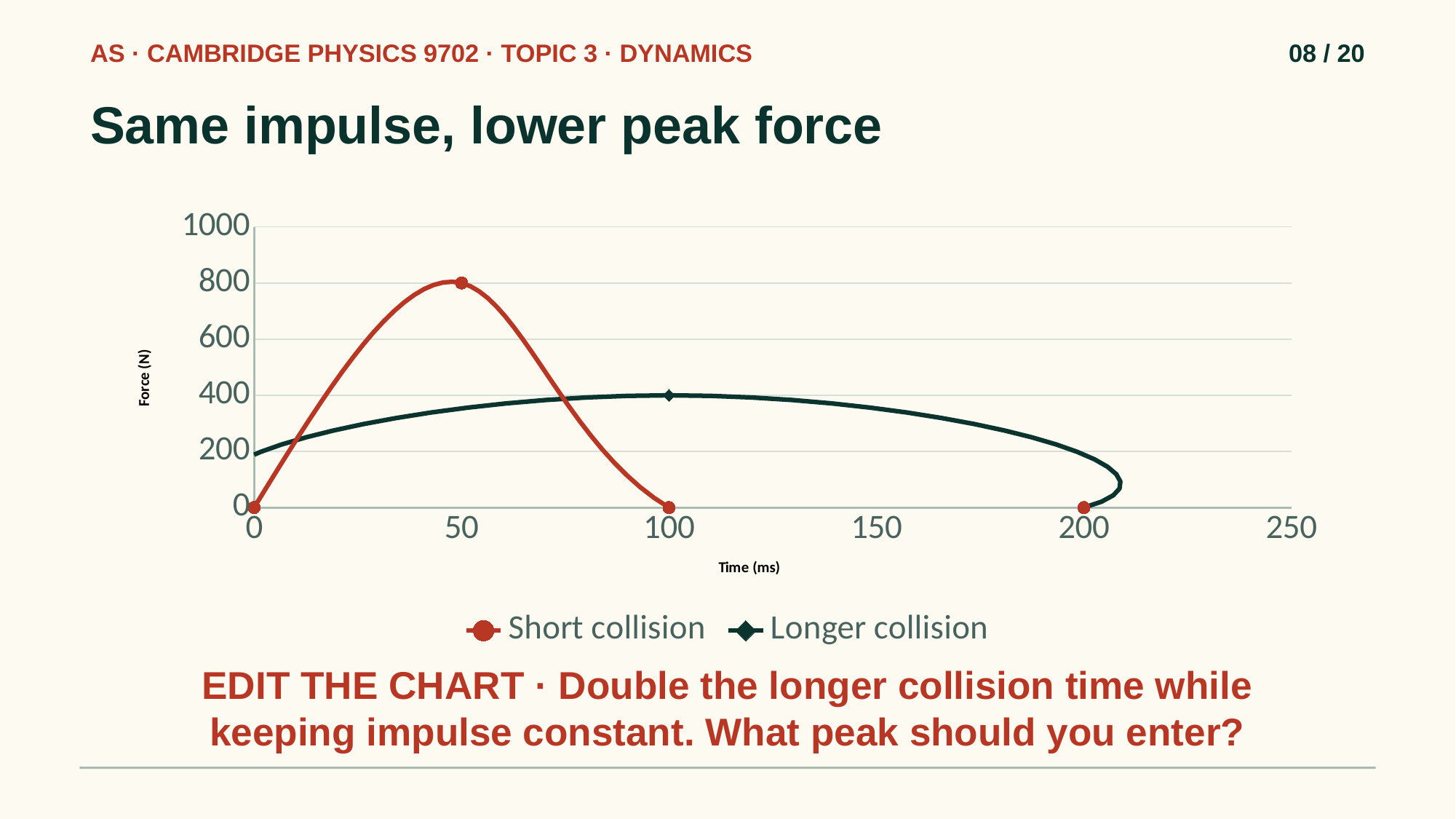

AS · CAMBRIDGE PHYSICS 9702 · TOPIC 3 · DYNAMICS
08 / 20
Same impulse, lower peak force

### Chart

| Category |  |  |
|---|---|---|
EDIT THE CHART · Double the longer collision time while keeping impulse constant. What peak should you enter?